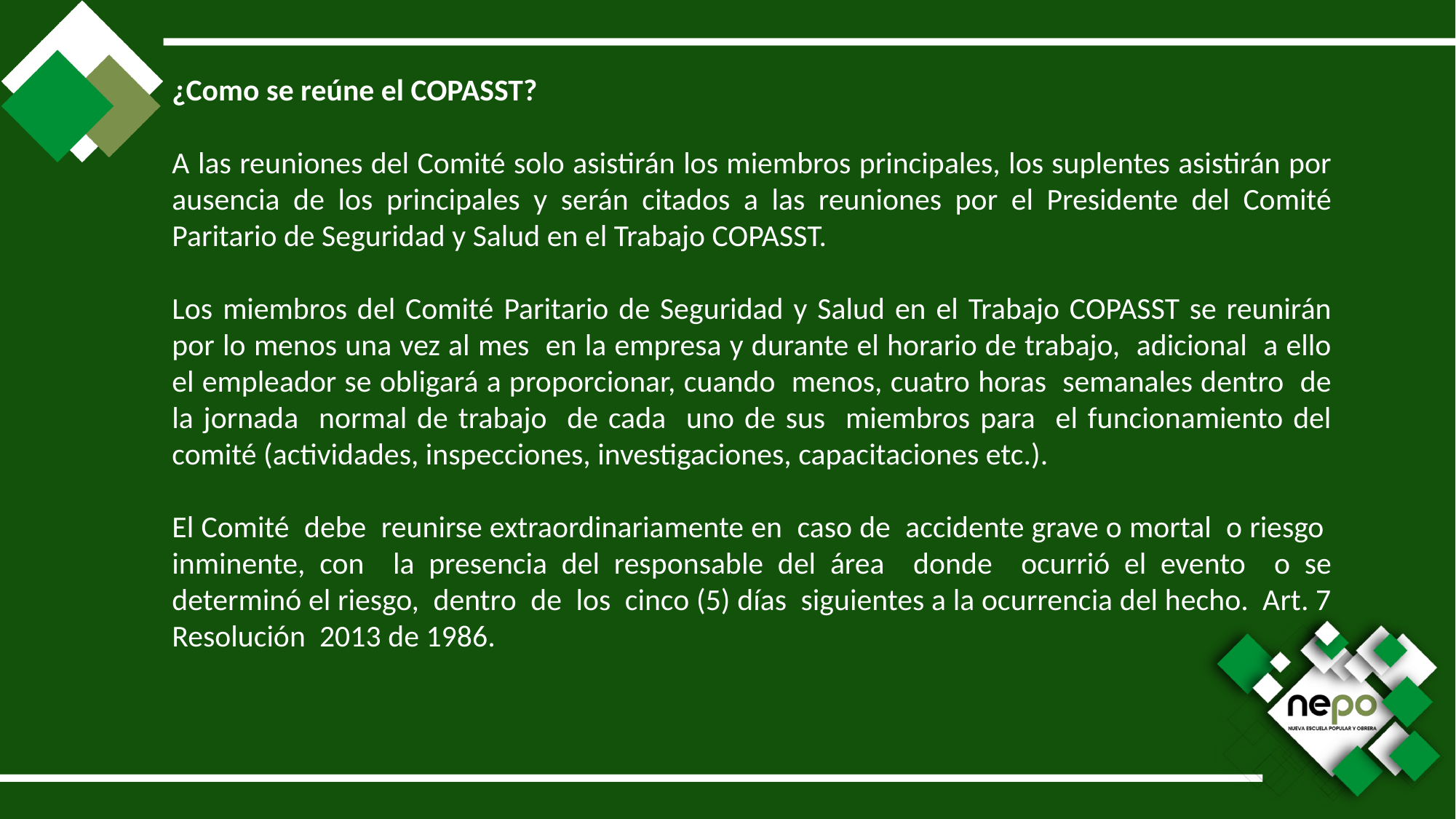

¿Como se reúne el COPASST?

A las reuniones del Comité solo asistirán los miembros principales, los suplentes asistirán por ausencia de los principales y serán citados a las reuniones por el Presidente del Comité Paritario de Seguridad y Salud en el Trabajo COPASST.

Los miembros del Comité Paritario de Seguridad y Salud en el Trabajo COPASST se reunirán por lo menos una vez al mes  en la empresa y durante el horario de trabajo,  adicional  a ello el empleador se obligará a proporcionar, cuando  menos, cuatro horas  semanales dentro  de la jornada  normal de trabajo  de cada  uno de sus  miembros para  el funcionamiento del comité (actividades, inspecciones, investigaciones, capacitaciones etc.).

El Comité  debe  reunirse extraordinariamente en  caso de  accidente grave o mortal  o riesgo  inminente, con  la presencia del responsable del área  donde  ocurrió el evento  o se determinó el riesgo,  dentro  de  los  cinco (5) días  siguientes a la ocurrencia del hecho.  Art. 7 Resolución  2013 de 1986.